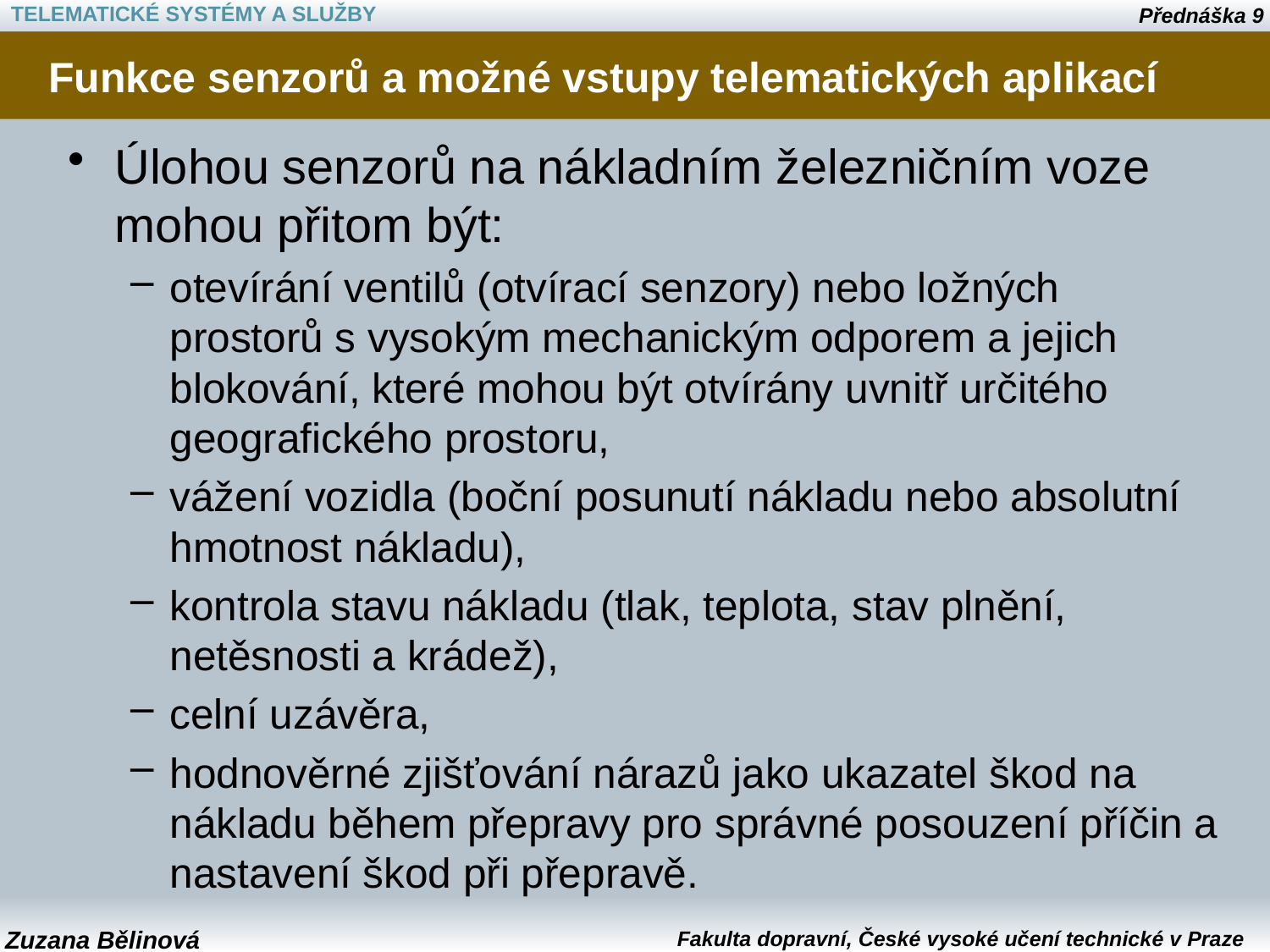

# Funkce senzorů a možné vstupy telematických aplikací
Úlohou senzorů na nákladním železničním voze mohou přitom být:
otevírání ventilů (otvírací senzory) nebo ložných prostorů s vysokým mechanickým odporem a jejich blokování, které mohou být otvírány uvnitř určitého geografického prostoru,
vážení vozidla (boční posunutí nákladu nebo absolutní hmotnost nákladu),
kontrola stavu nákladu (tlak, teplota, stav plnění, netěsnosti a krádež),
celní uzávěra,
hodnověrné zjišťování nárazů jako ukazatel škod na nákladu během přepravy pro správné posouzení příčin a nastavení škod při přepravě.